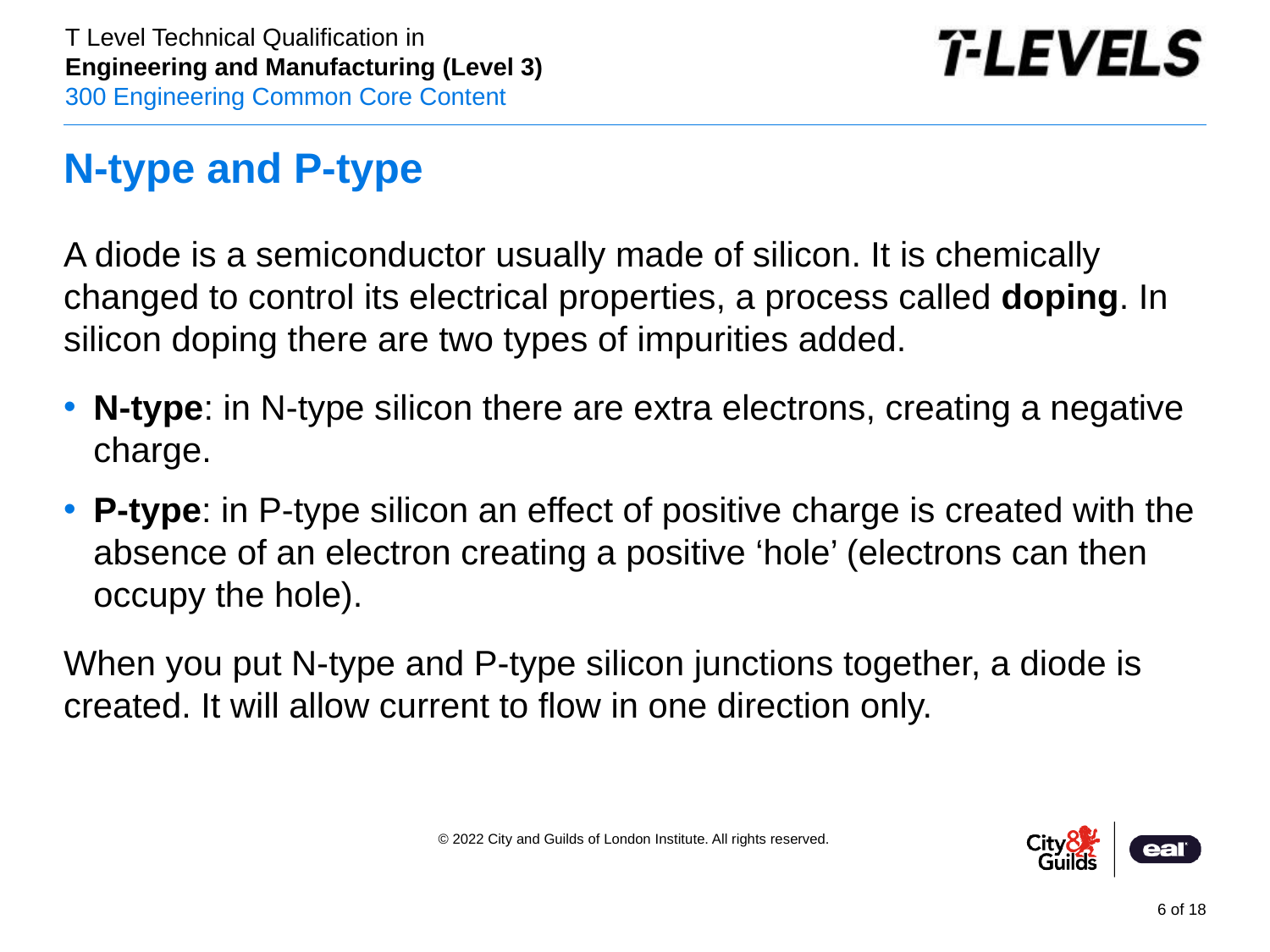

# N-type and P-type
A diode is a semiconductor usually made of silicon. It is chemically changed to control its electrical properties, a process called doping. In silicon doping there are two types of impurities added.
N-type: in N-type silicon there are extra electrons, creating a negative charge.
P-type: in P-type silicon an effect of positive charge is created with the absence of an electron creating a positive ‘hole’ (electrons can then occupy the hole).
When you put N-type and P-type silicon junctions together, a diode is created. It will allow current to flow in one direction only.